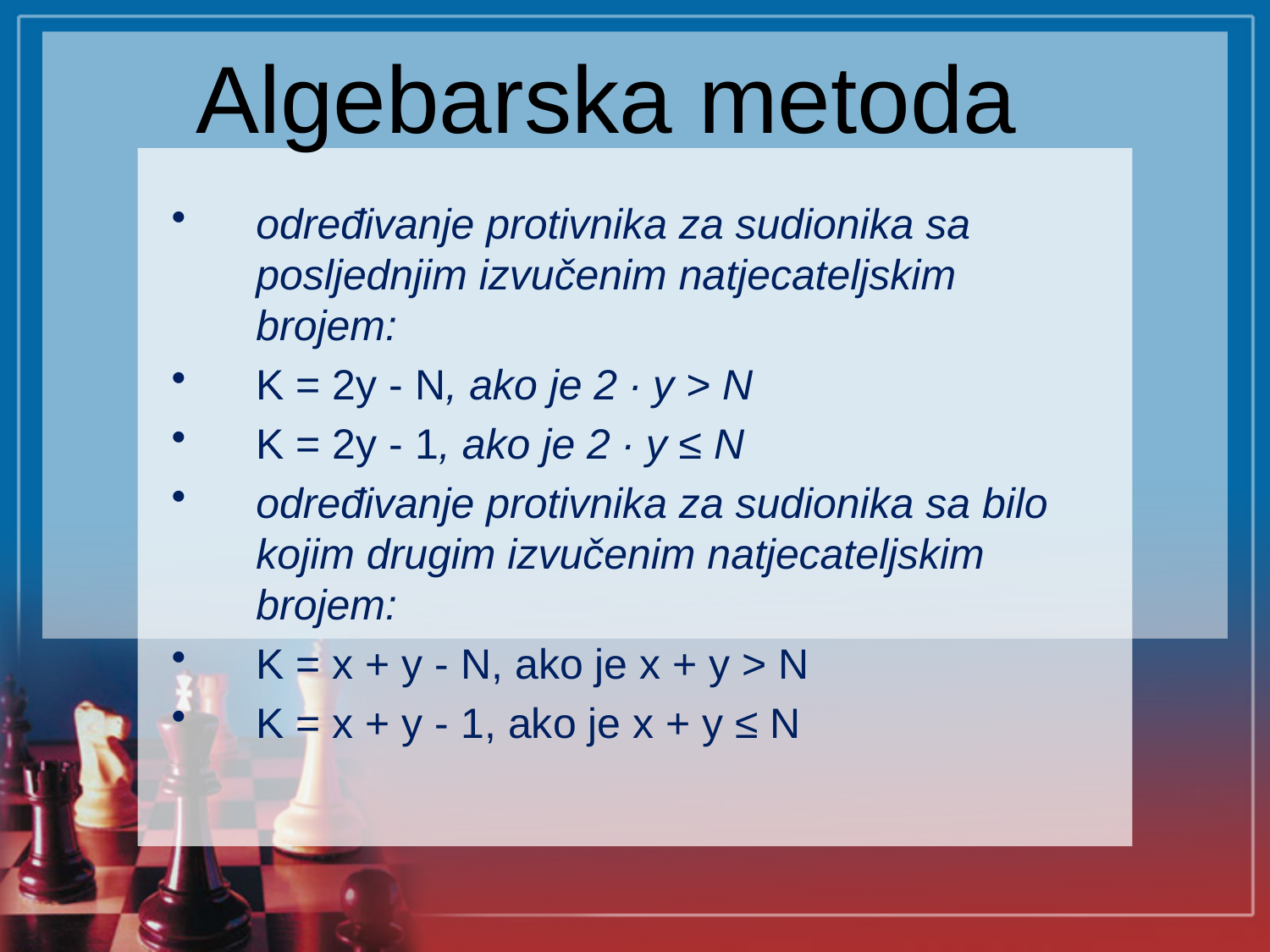

# Algebarska metoda
određivanje protivnika za sudionika sa posljednjim izvučenim natjecateljskim brojem:
K = 2y - N, ako je 2 ∙ y > N
K = 2y - 1, ako je 2 ∙ y ≤ N
određivanje protivnika za sudionika sa bilo kojim drugim izvučenim natjecateljskim brojem:
K = x + y - N, ako je x + y > N
K = x + y - 1, ako je x + y ≤ N